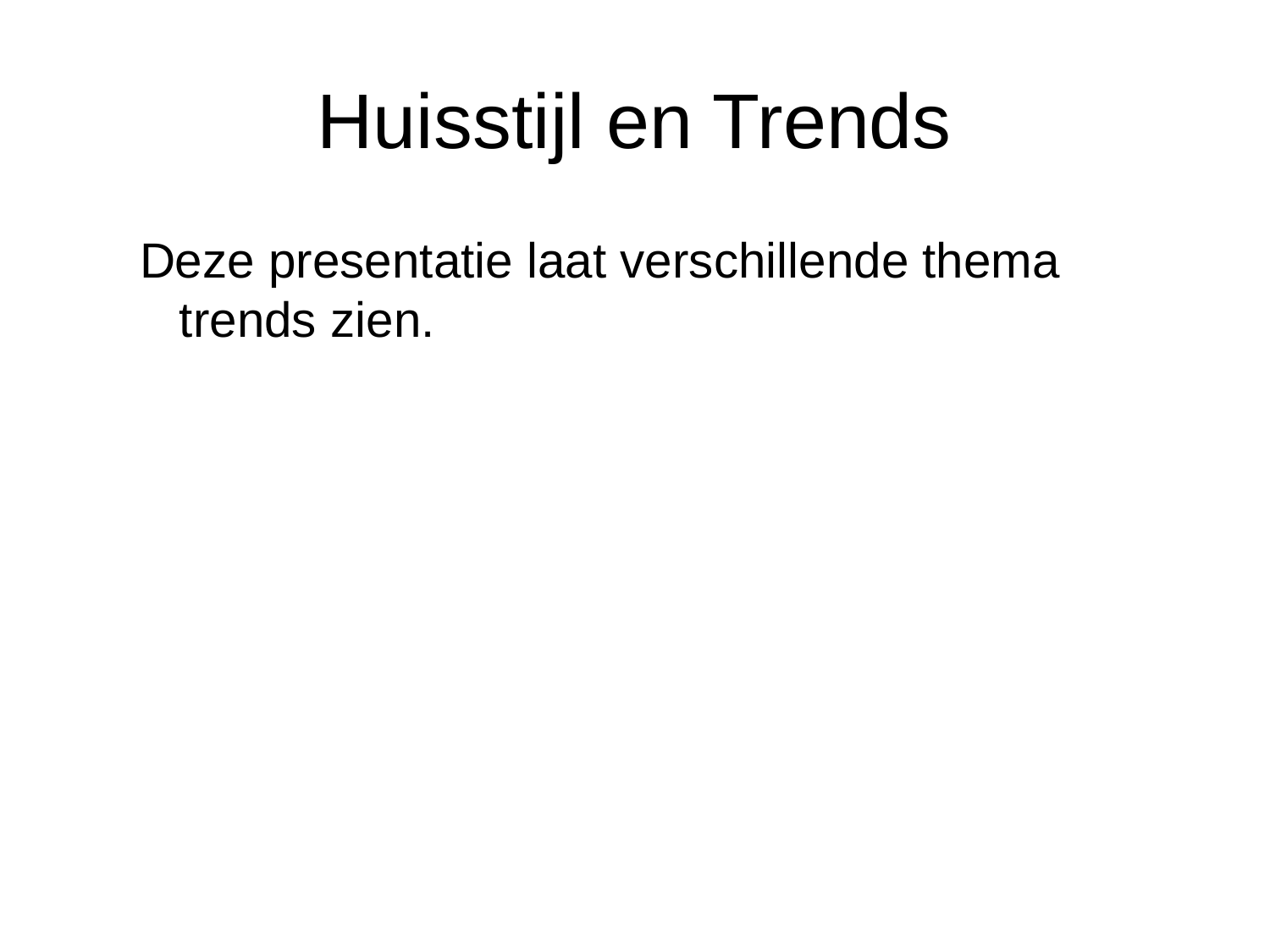

# Huisstijl en Trends
Deze presentatie laat verschillende thema trends zien.